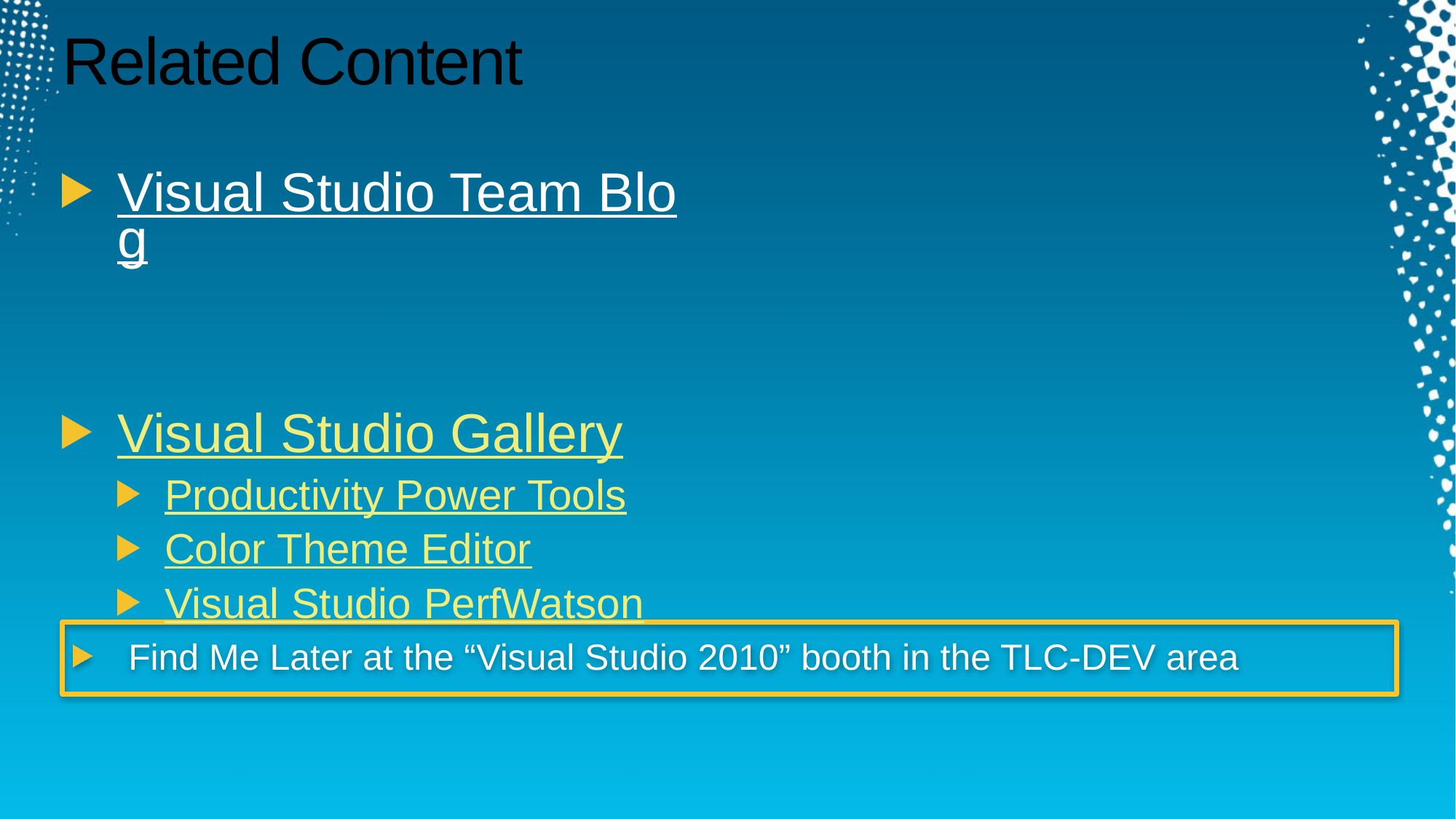

Required Slide

Speakers, please list the Breakout Sessions, Interactive Discussions, Labs, Demo Stations and Certification Exam that relate to your session. Also indicate when they can find you staffing in the TLC.

# Related Content
Visual Studio Team Blog
Visual Studio Gallery
Productivity Power Tools
Color Theme Editor
Visual Studio PerfWatson
Find Me Later at the “Visual Studio 2010” booth in the TLC-DEV area